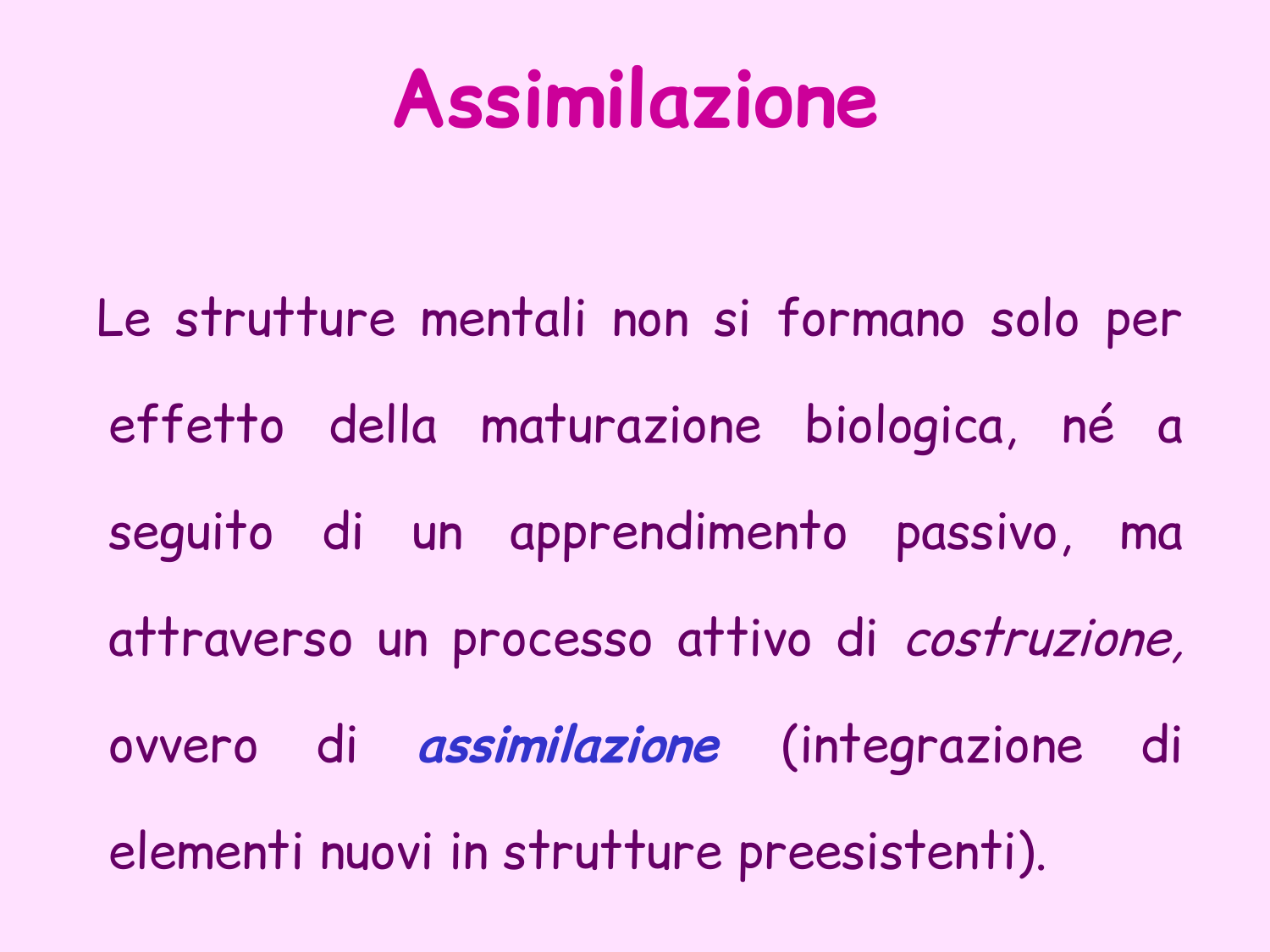

# Assimilazione
Le strutture mentali non si formano solo per effetto della maturazione biologica, né a seguito di un apprendimento passivo, ma attraverso un processo attivo di costruzione, ovvero di assimilazione (integrazione di elementi nuovi in strutture preesistenti).